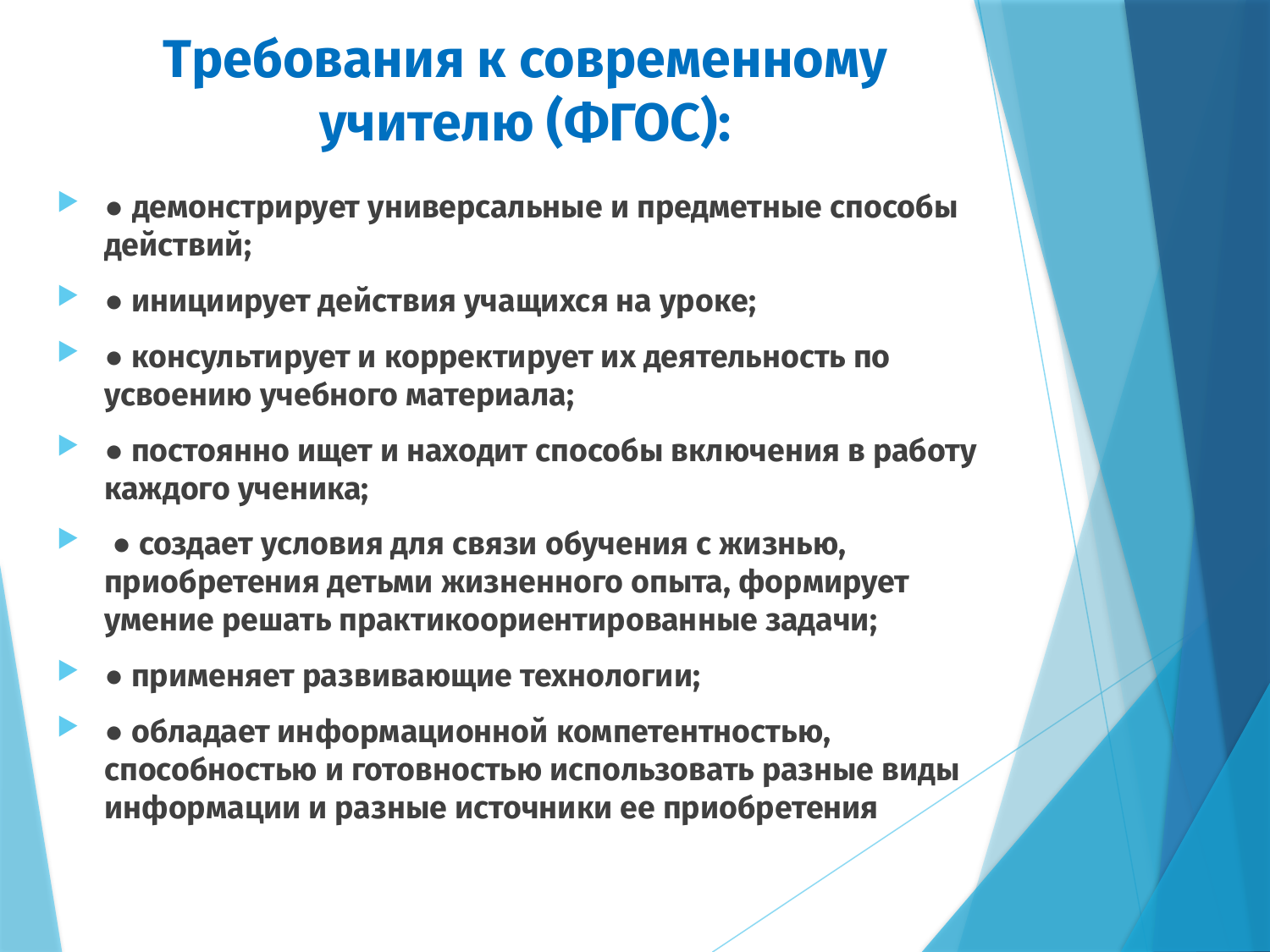

# Требования к современному учителю (ФГОС):
● демонстрирует универсальные и предметные способы действий;
● инициирует действия учащихся на уроке;
● консультирует и корректирует их деятельность по усвоению учебного материала;
● постоянно ищет и находит способы включения в работу каждого ученика;
 ● создает условия для связи обучения с жизнью, приобретения детьми жизненного опыта, формирует умение решать практикоориентированные задачи;
● применяет развивающие технологии;
● обладает информационной компетентностью, способностью и готовностью использовать разные виды информации и разные источники ее приобретения